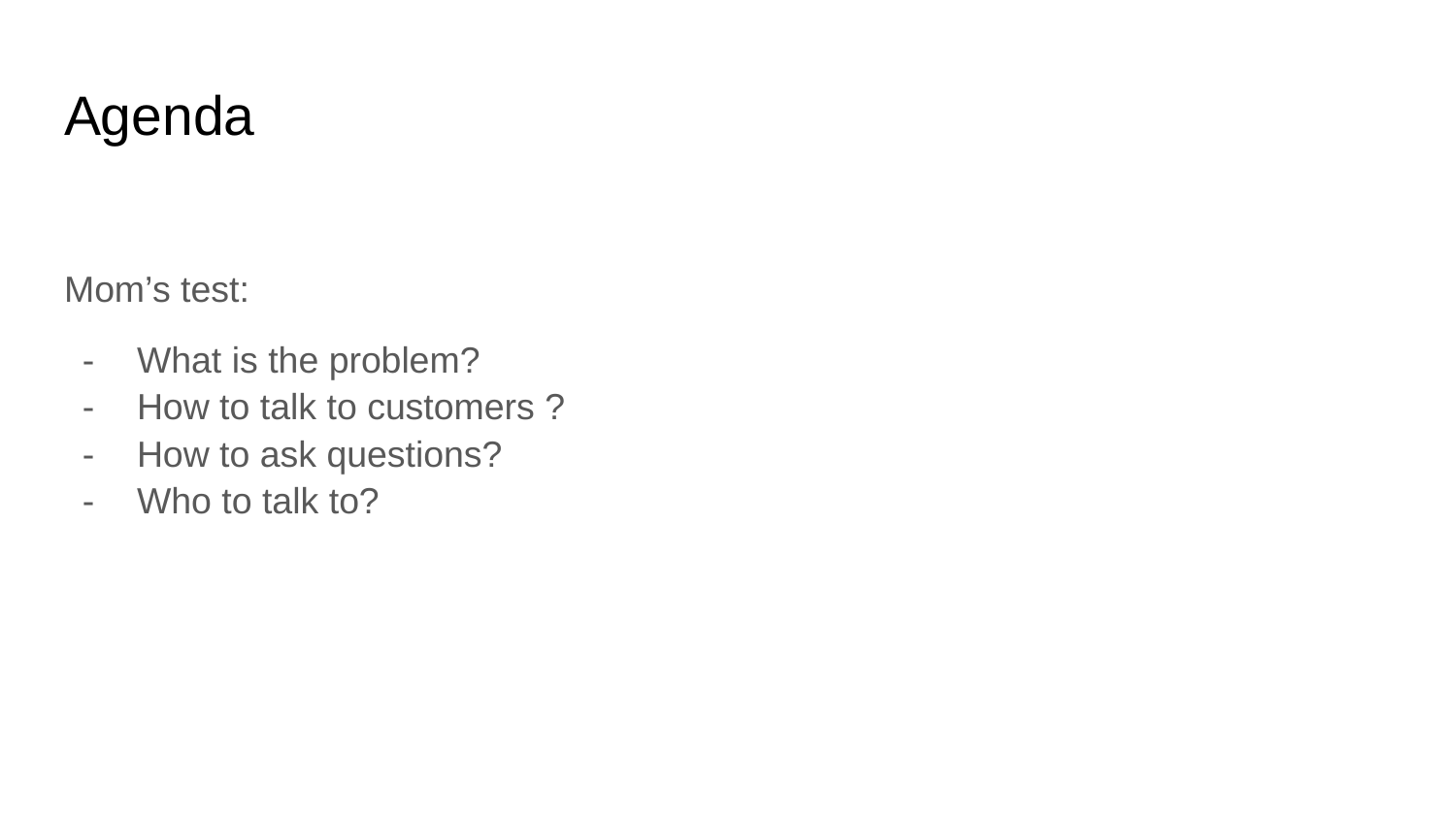

# Agenda

Mom’s test:
What is the problem?
How to talk to customers ?
How to ask questions?
Who to talk to?